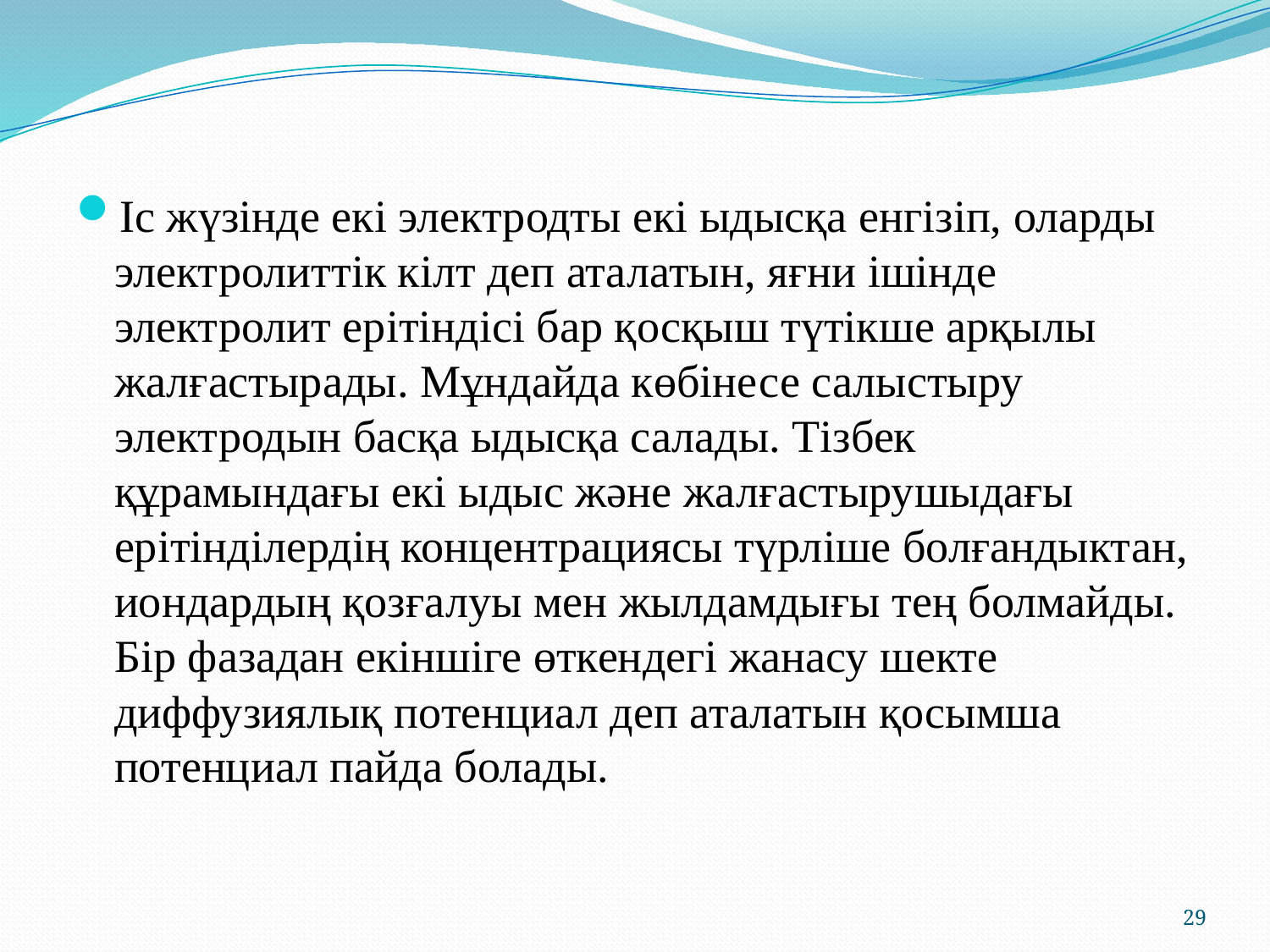

Іс жүзінде екі электродты екі ыдысқа енгізіп, оларды электролиттік кілт деп аталатын, яғни ішінде электролит ерітіндісі бар қосқыш түтікше арқылы жалғастырады. Мұндайда көбінесе салыстыру электродын басқа ыдысқа салады. Тізбек құрамындағы екі ыдыс және жалғастырушыдағы ерітінділердің концентрациясы түрліше болғандыктан, иондардың қозғалуы мен жылдамдығы тең болмайды. Бір фазадан екіншіге өткендегі жанасу шекте диффузиялық потенциал деп аталатын қосымша потенциал пайда болады.
29